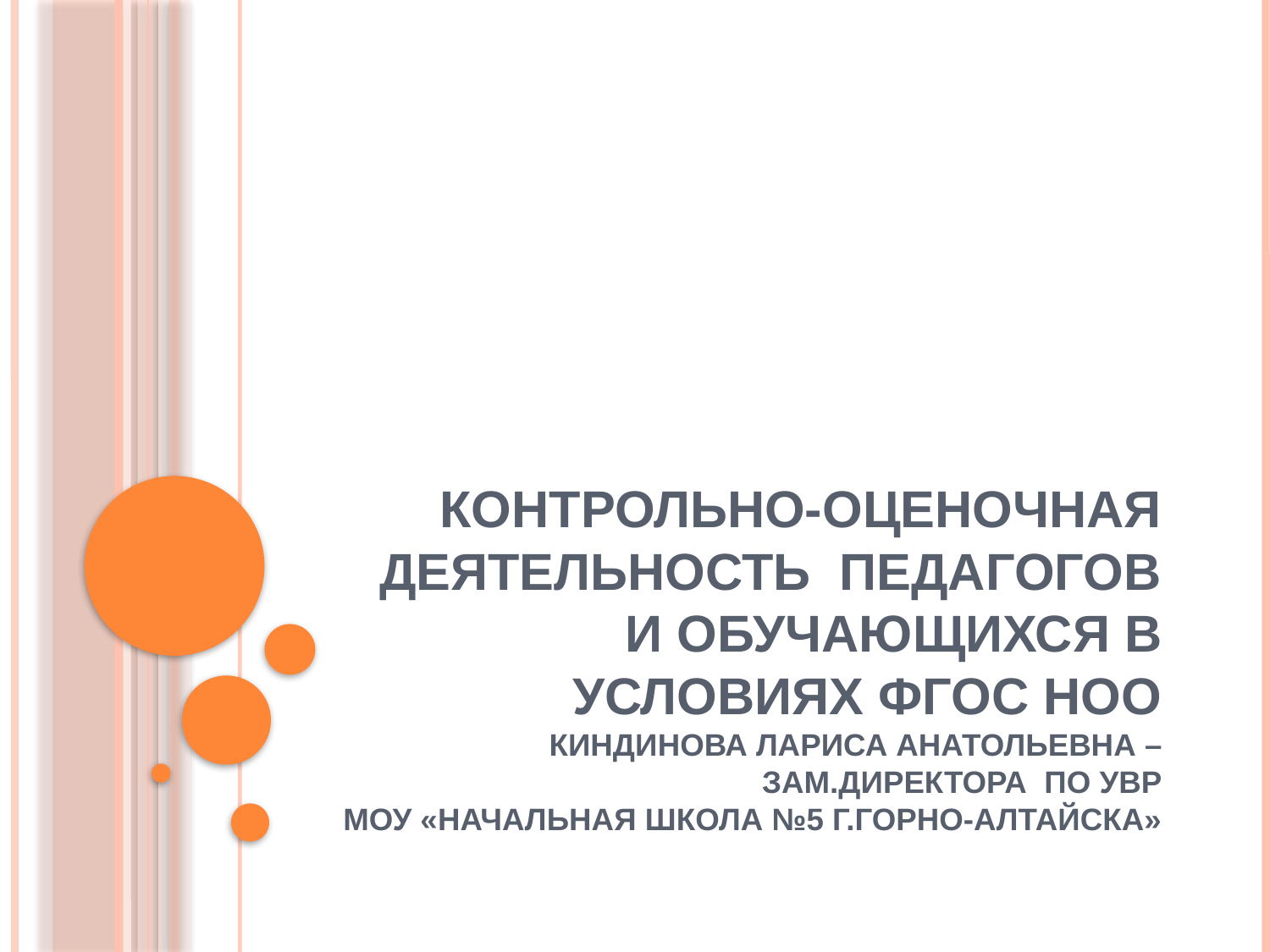

# Контрольно-оценочная деятельность  педагогов и обучающихся в условиях ФГОС НОО киндинова Лариса Анатольевна – зам.директора  по УВР МОУ «Начальная школа №5 г.Горно-Алтайска»